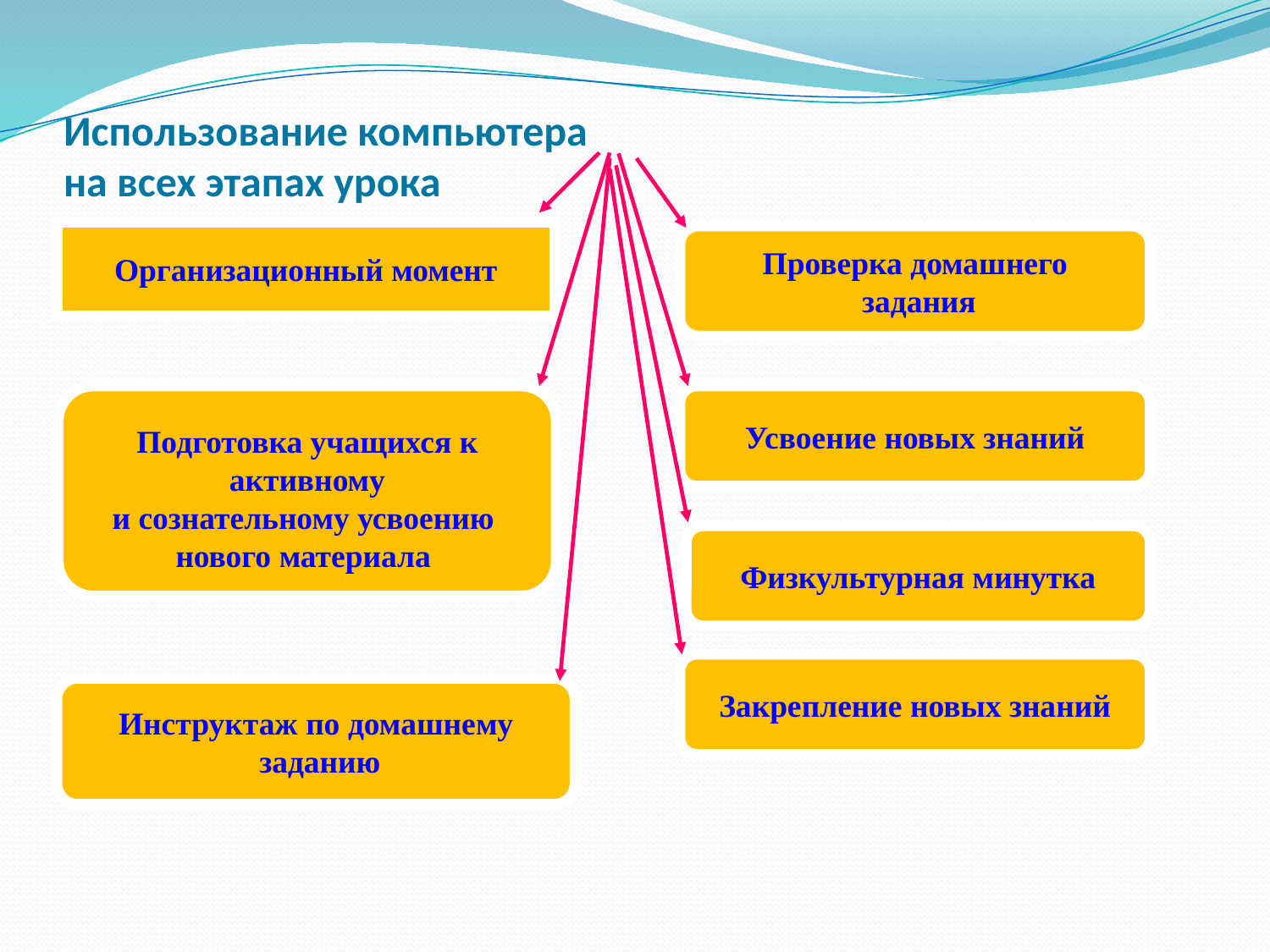

# Использование компьютера на всех этапах урока

Организационный момент

Проверка домашнего
 задания

Подготовка учащихся к
 активному
и сознательному усвоению
нового материала

Усвоение новых знаний
Физкультурная минутка
Закрепление новых знаний
Инструктаж по домашнему
 заданию